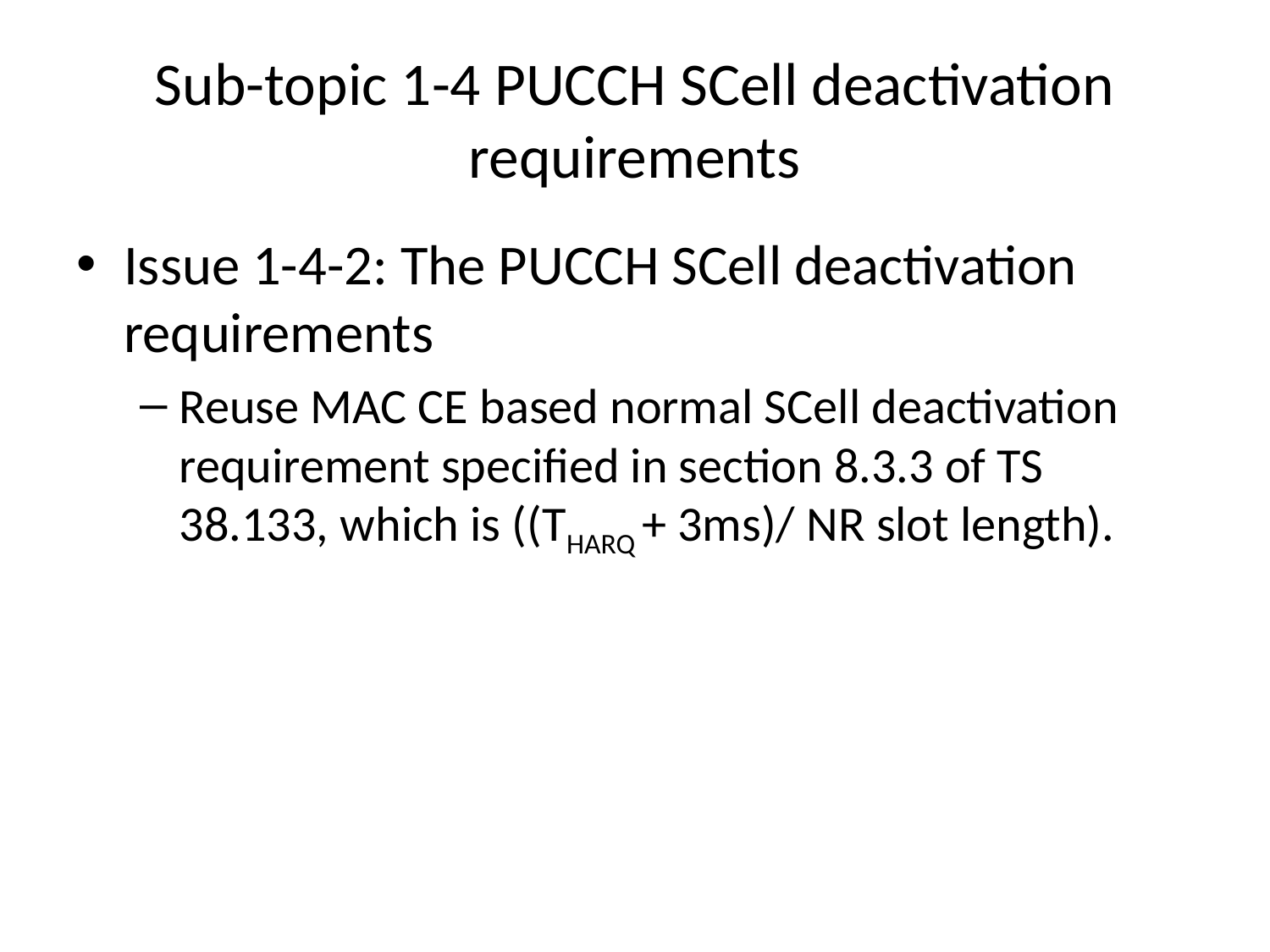

# Sub-topic 1-4 PUCCH SCell deactivation requirements
Issue 1-4-2: The PUCCH SCell deactivation requirements
Reuse MAC CE based normal SCell deactivation requirement specified in section 8.3.3 of TS 38.133, which is ((THARQ + 3ms)/ NR slot length).